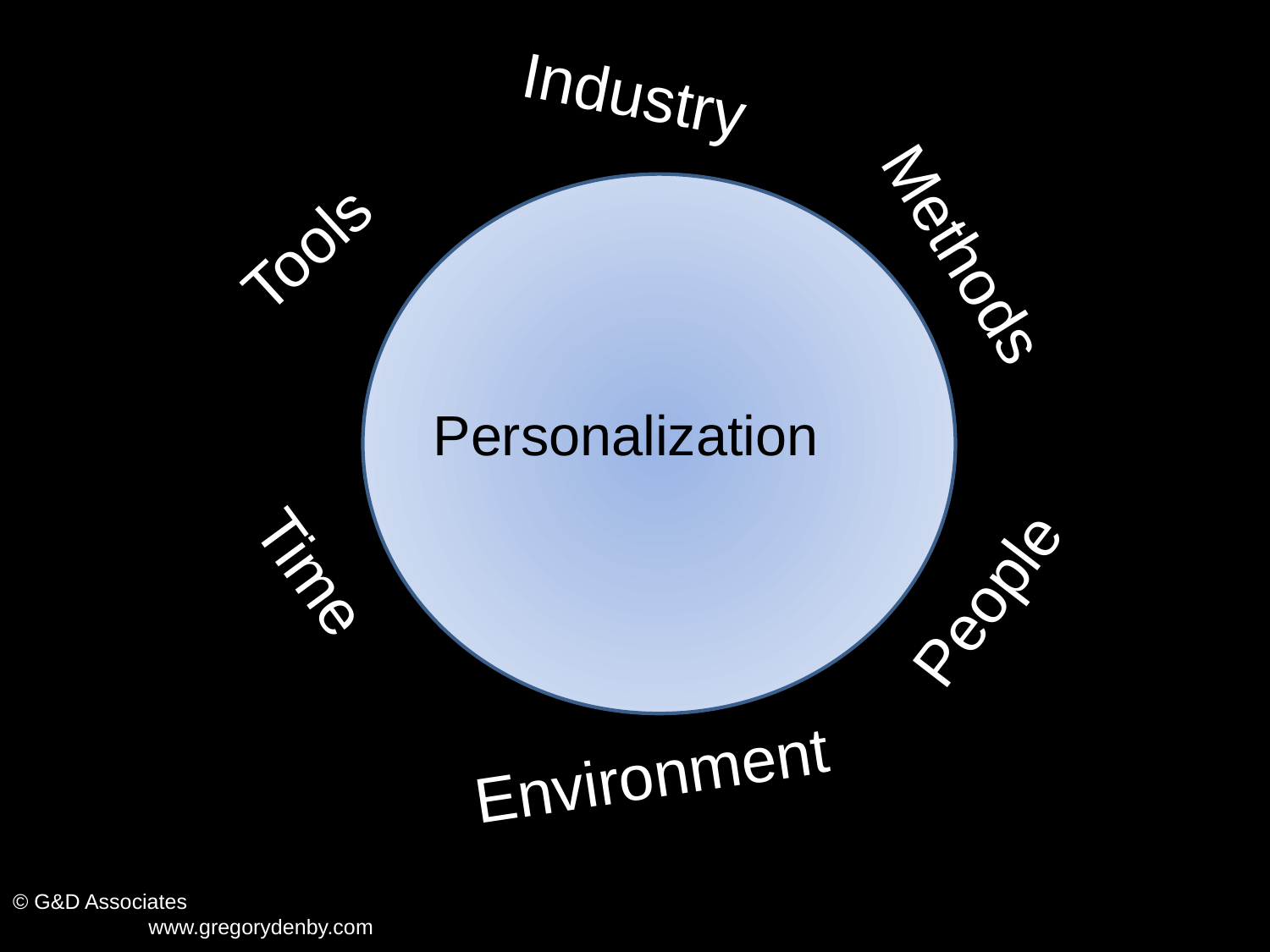

Industry

Tools
Methods
Personalization
People
Time
Environment
© G&D Associates                                                          www.gregorydenby.com